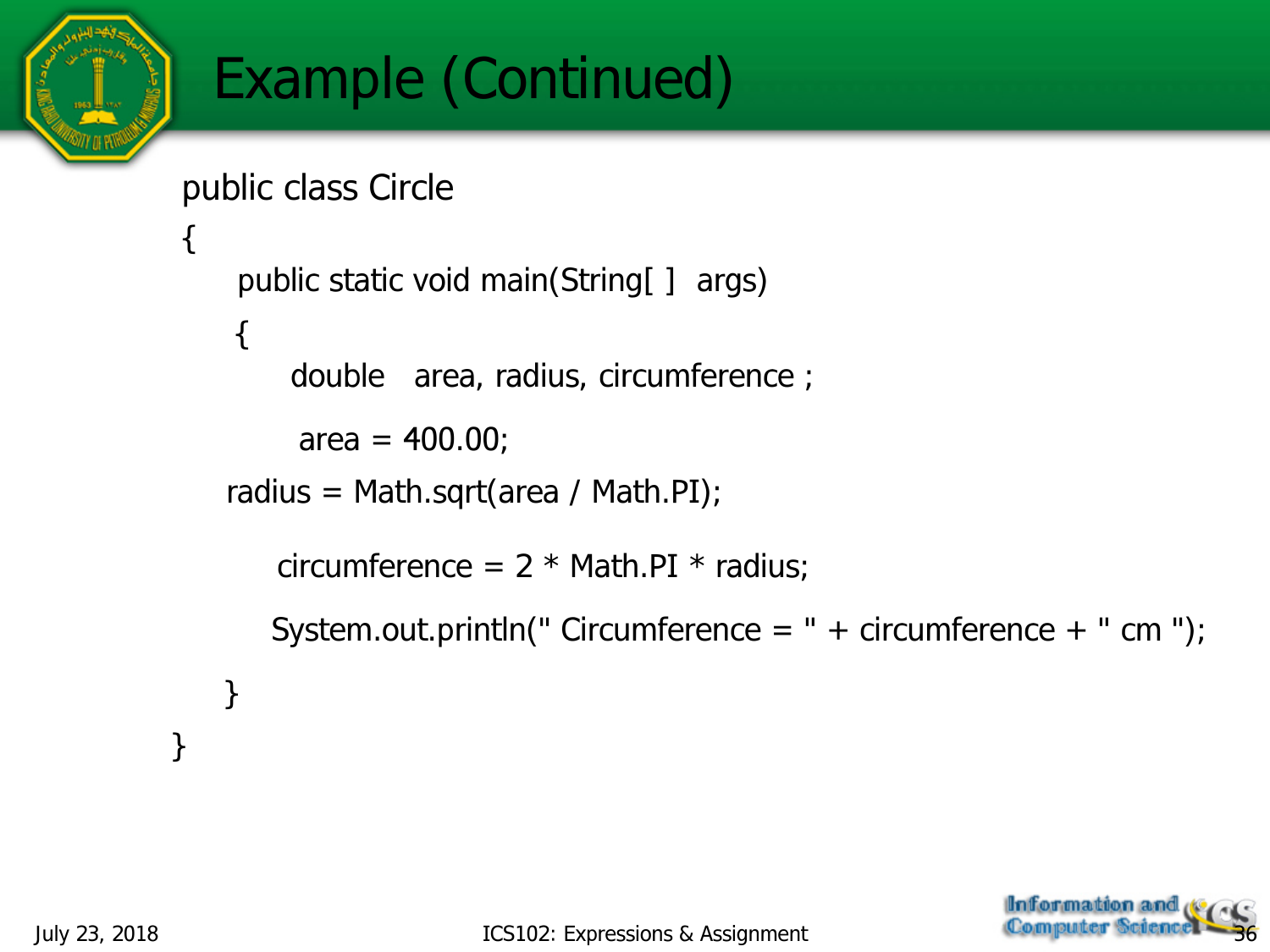

# Example (Continued)
public class Circle

{
public static void main(String[ ]  args)
{
double   area, radius, circumference ;
 area = 400.00;
 radius = Math.sqrt(area / Math.PI);
circumference = 2 * Math.PI * radius;
System.out.println(" Circumference = " + circumference + " cm ");
}
}
July 23, 2018
ICS102: Expressions & Assignment
36